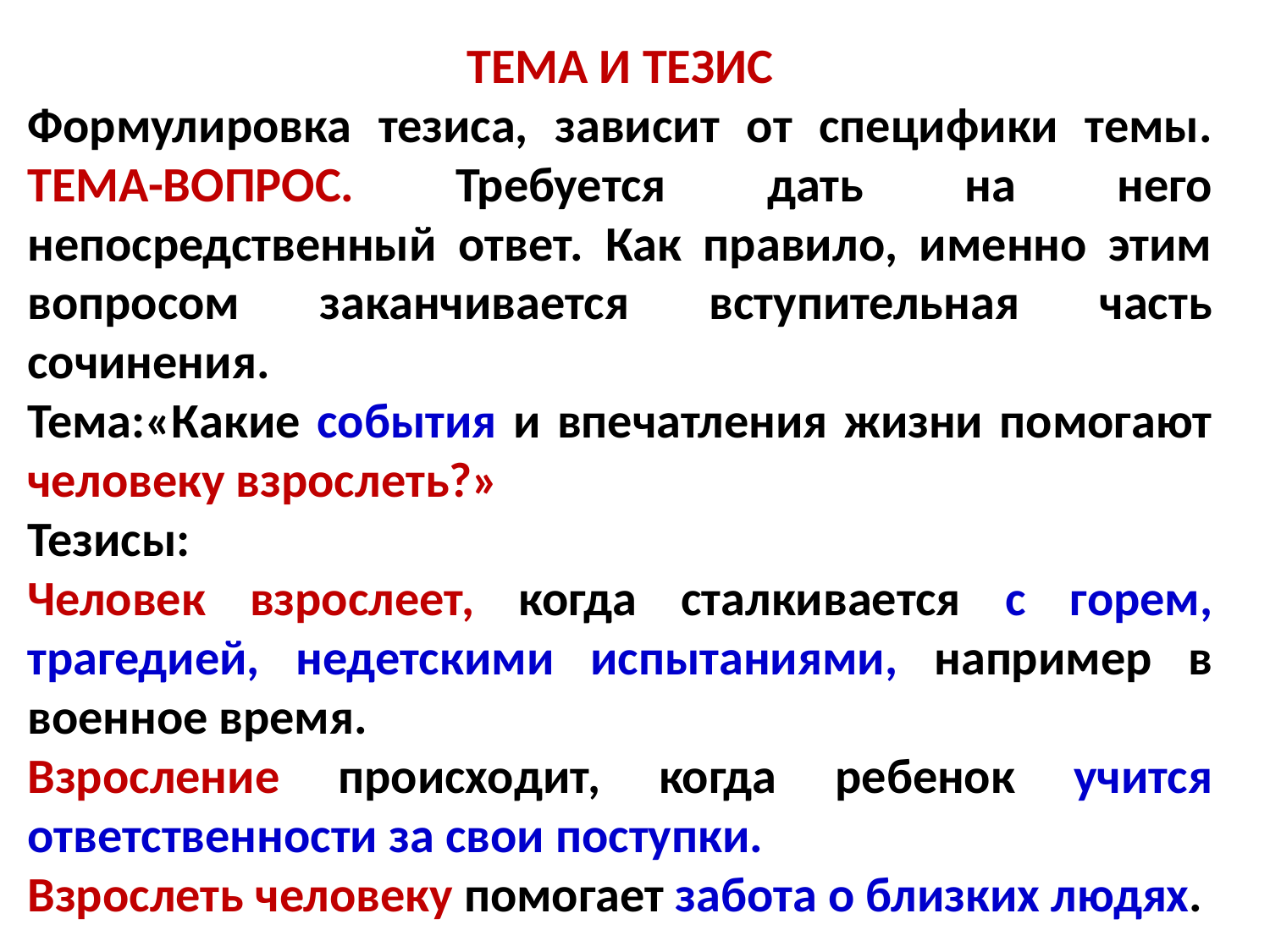

ТЕМА И ТЕЗИС
Формулировка тезиса, зависит от специфики темы. ТЕМА-ВОПРОС. Требуется дать на него непосредственный ответ. Как правило, именно этим вопросом заканчивается вступительная часть сочинения.
Тема:«Какие события и впечатления жизни помогают человеку взрослеть?»
Тезисы:
Человек взрослеет, когда сталкивается с горем, трагедией, недетскими испытаниями, например в военное время.
Взросление происходит, когда ребенок учится ответственности за свои поступки.
Взрослеть человеку помогает забота о близких людях.